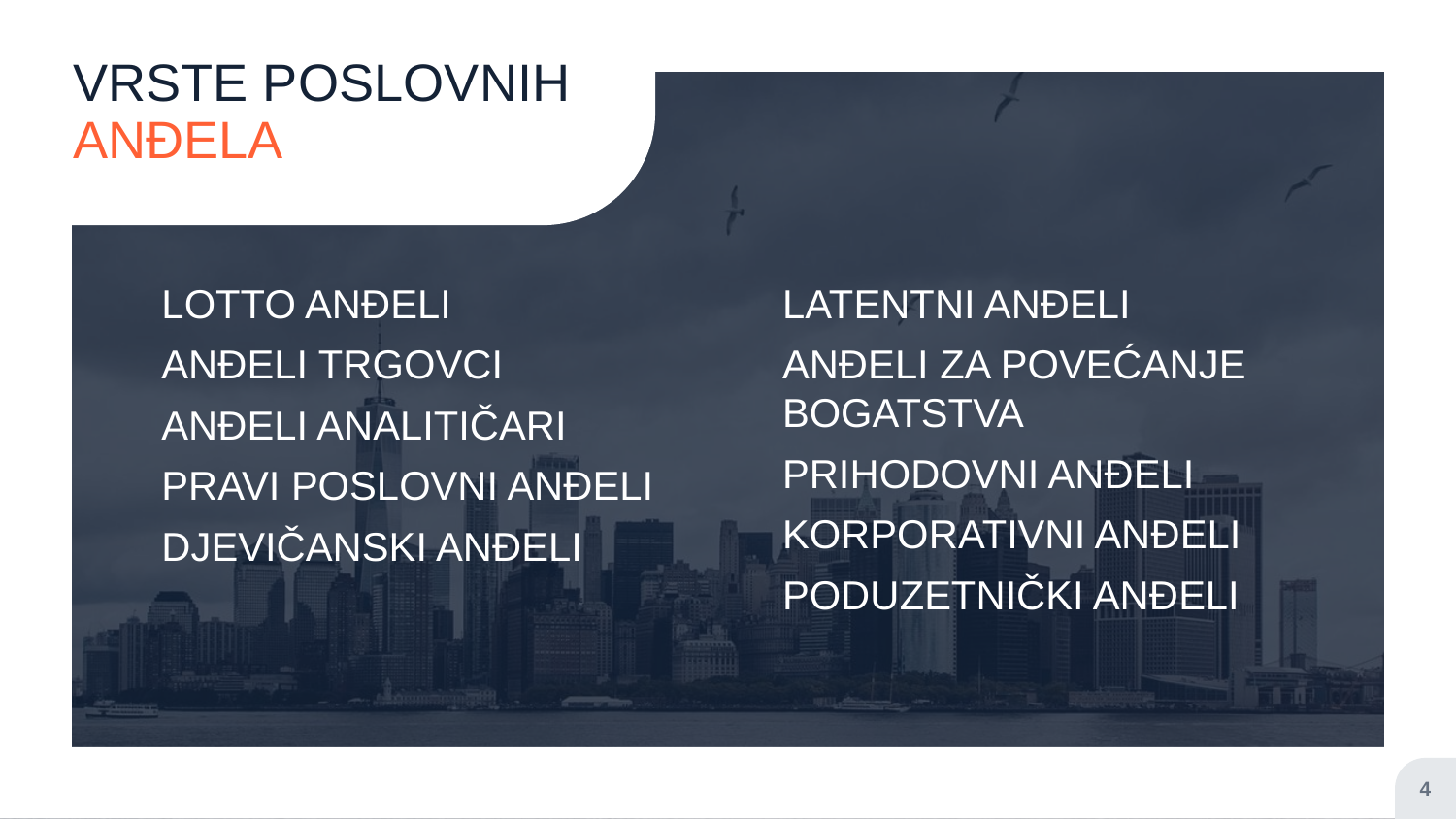

# VRSTE POSLOVNIH ANĐELA
LOTTO ANĐELI
ANĐELI TRGOVCI
ANĐELI ANALITIČARI
PRAVI POSLOVNI ANĐELI
DJEVIČANSKI ANĐELI
LATENTNI ANĐELI
ANĐELI ZA POVEĆANJE BOGATSTVA
PRIHODOVNI ANĐELI
KORPORATIVNI ANĐELI
PODUZETNIČKI ANĐELI
4